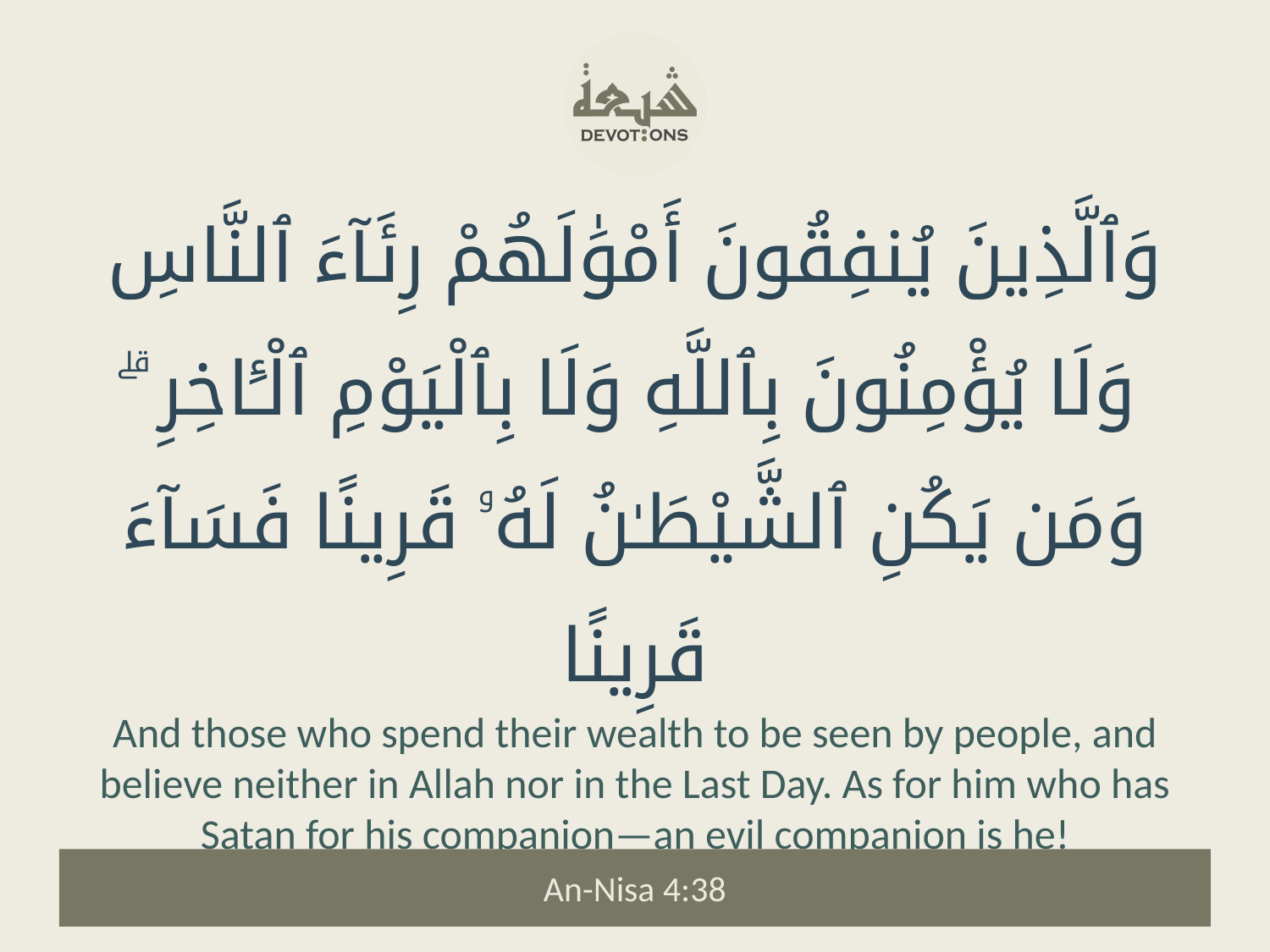

وَٱلَّذِينَ يُنفِقُونَ أَمْوَٰلَهُمْ رِئَآءَ ٱلنَّاسِ وَلَا يُؤْمِنُونَ بِٱللَّهِ وَلَا بِٱلْيَوْمِ ٱلْـَٔاخِرِ ۗ وَمَن يَكُنِ ٱلشَّيْطَـٰنُ لَهُۥ قَرِينًا فَسَآءَ قَرِينًا
And those who spend their wealth to be seen by people, and believe neither in Allah nor in the Last Day. As for him who has Satan for his companion—an evil companion is he!
An-Nisa 4:38